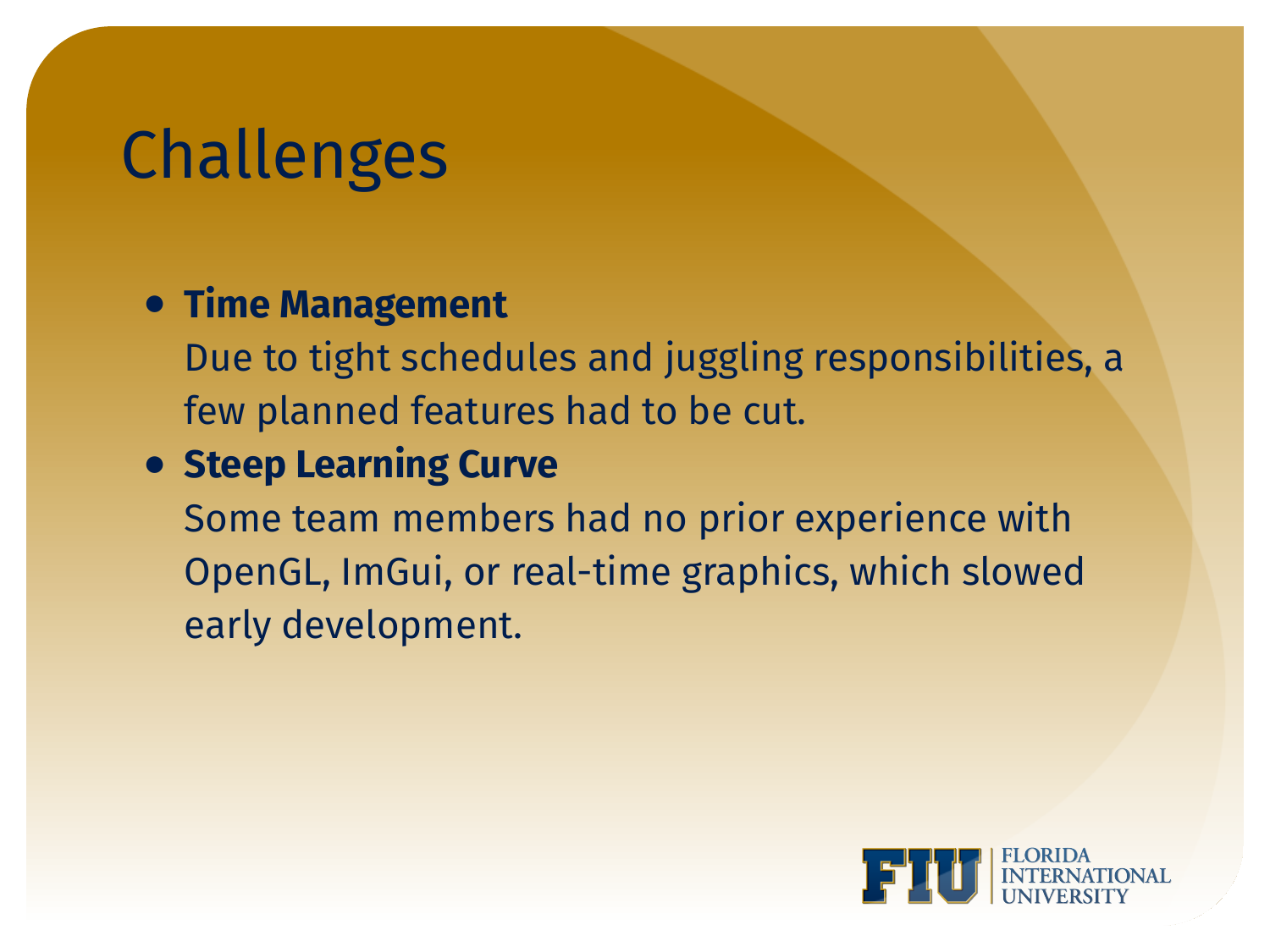

# Challenges

Time Management
Due to tight schedules and juggling responsibilities, a few planned features had to be cut.
Steep Learning Curve
Some team members had no prior experience with OpenGL, ImGui, or real-time graphics, which slowed early development.